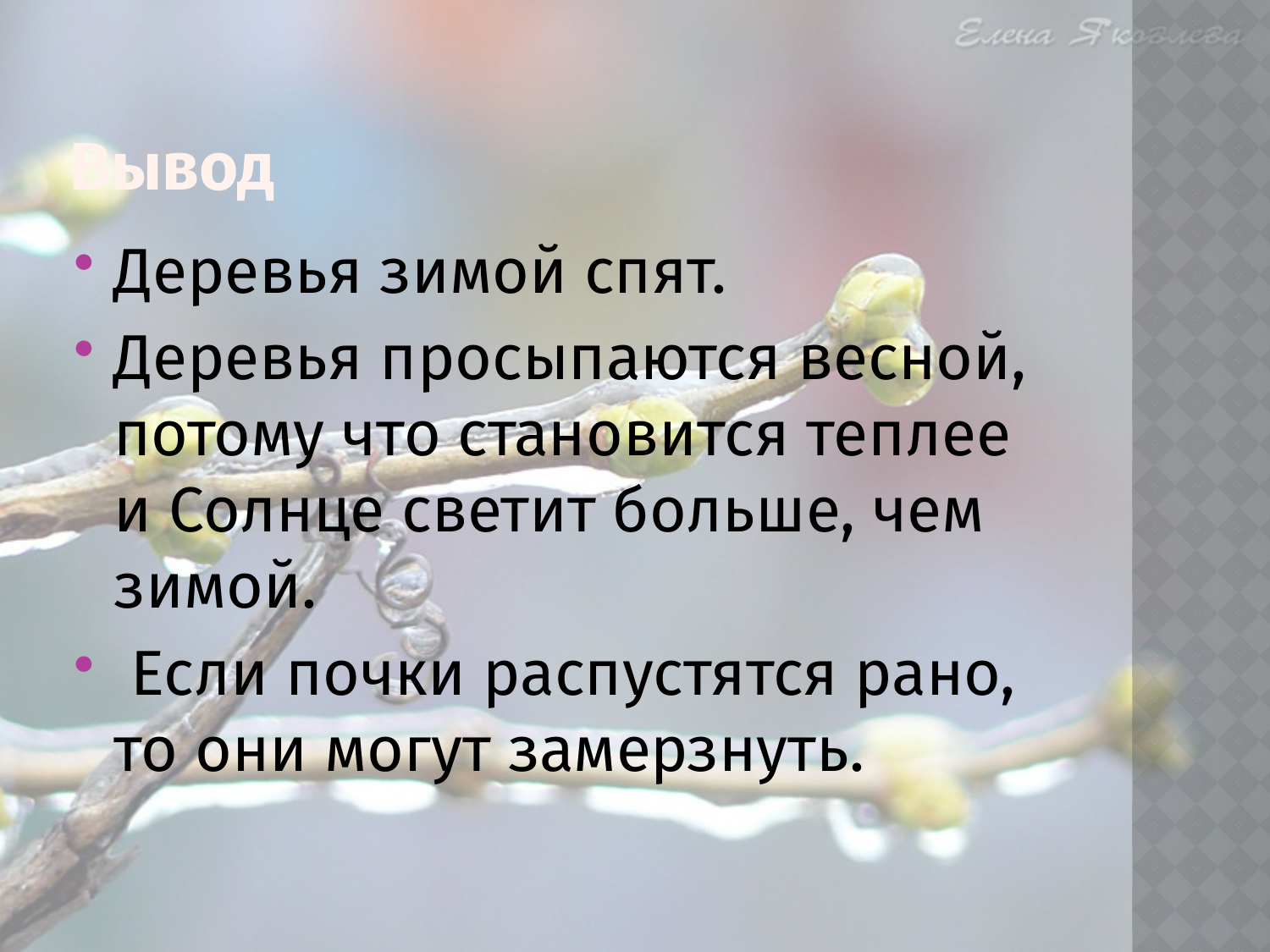

# Вывод
Деревья зимой спят.
Деревья просыпаются весной, потому что становится теплее и Солнце светит больше, чем зимой.
 Если почки распустятся рано, то они могут замерзнуть.